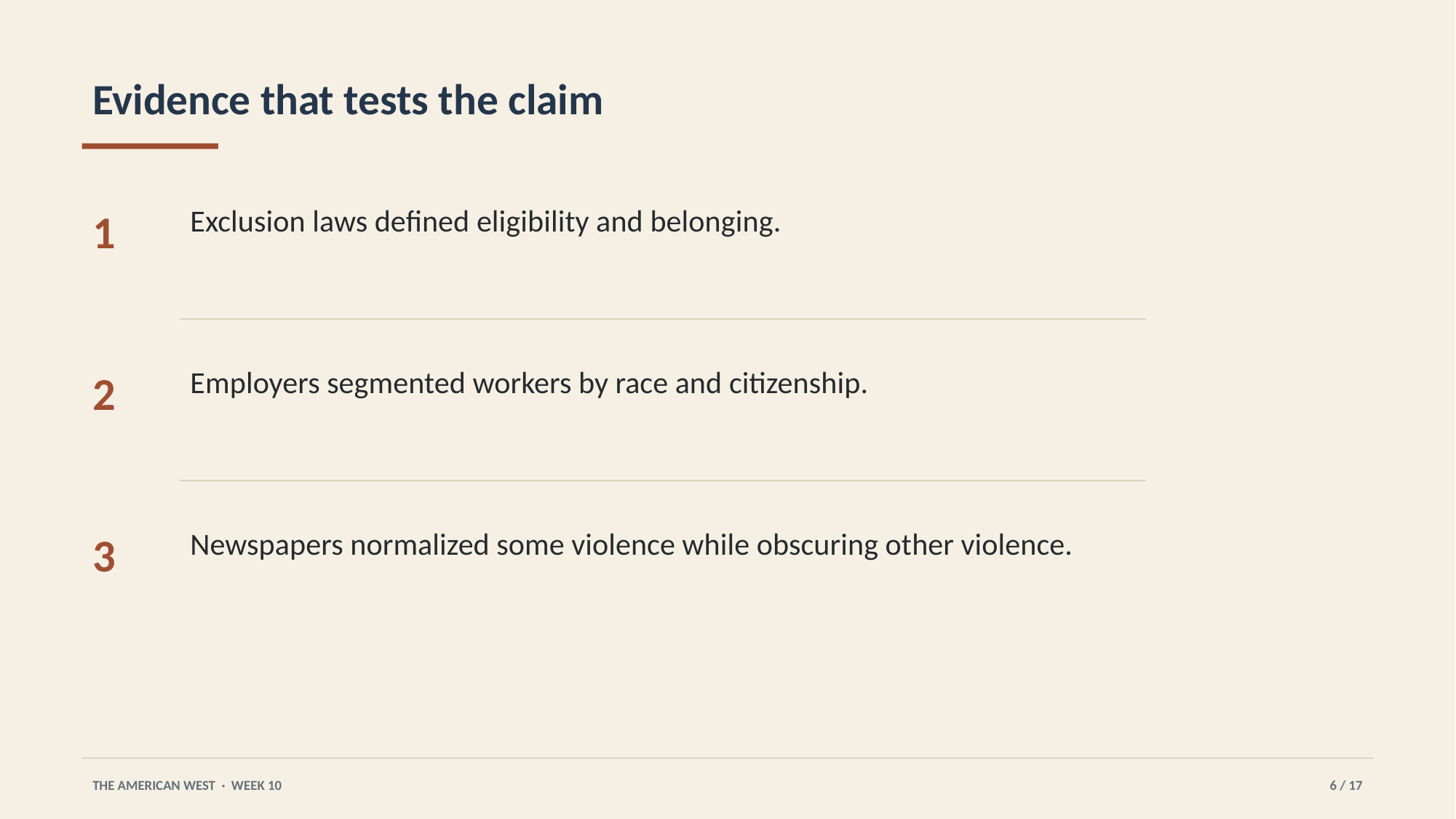

Evidence that tests the claim

Exclusion laws defined eligibility and belonging.
1

Employers segmented workers by race and citizenship.
2

Newspapers normalized some violence while obscuring other violence.
3

THE AMERICAN WEST  ·  WEEK 10
6 / 17